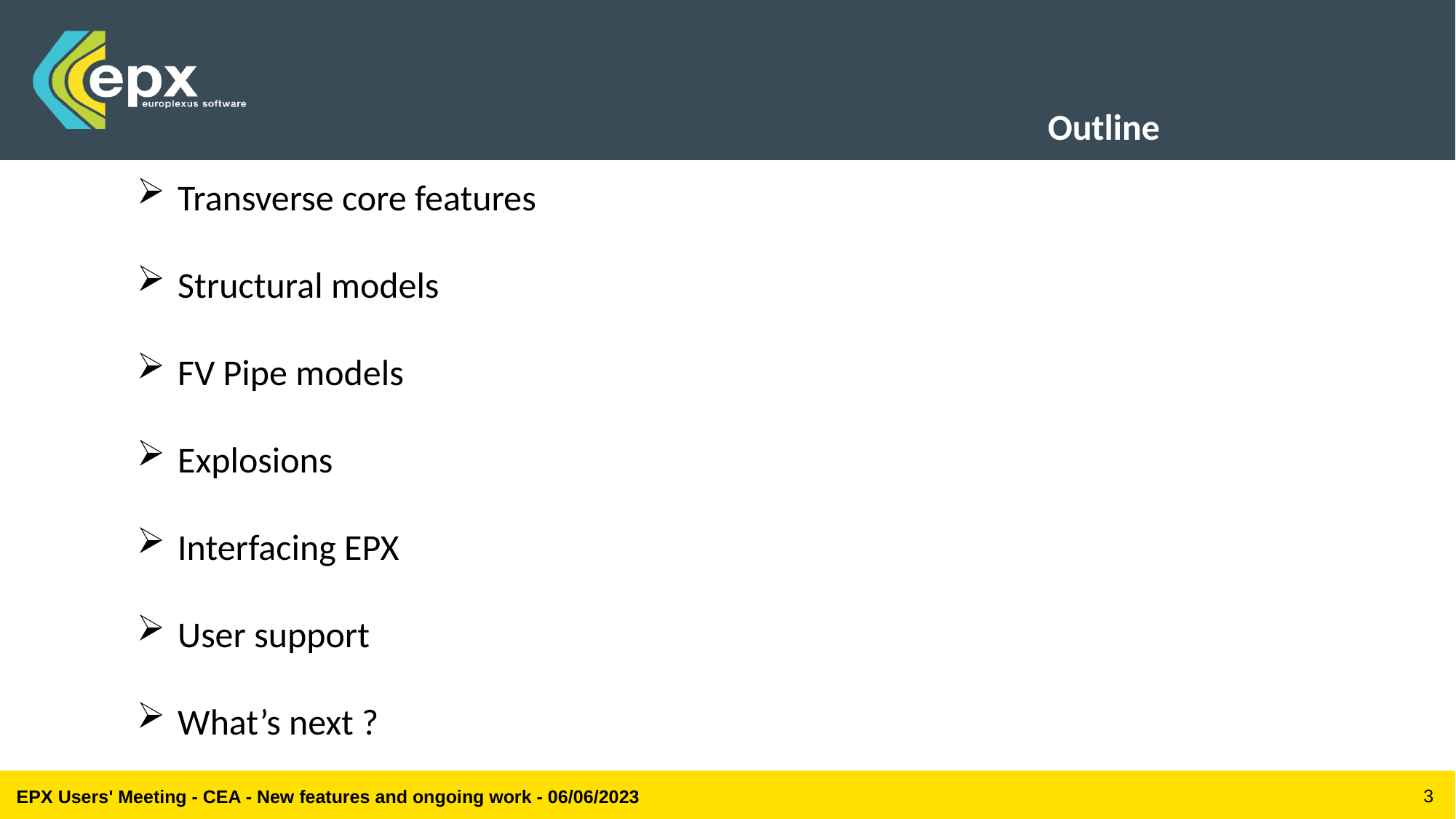

Outline
Transverse core features

Structural models

FV Pipe models

Explosions

Interfacing EPX

User support

What’s next ?

EPX Users' Meeting - CEA - New features and ongoing work - 06/06/2023
3